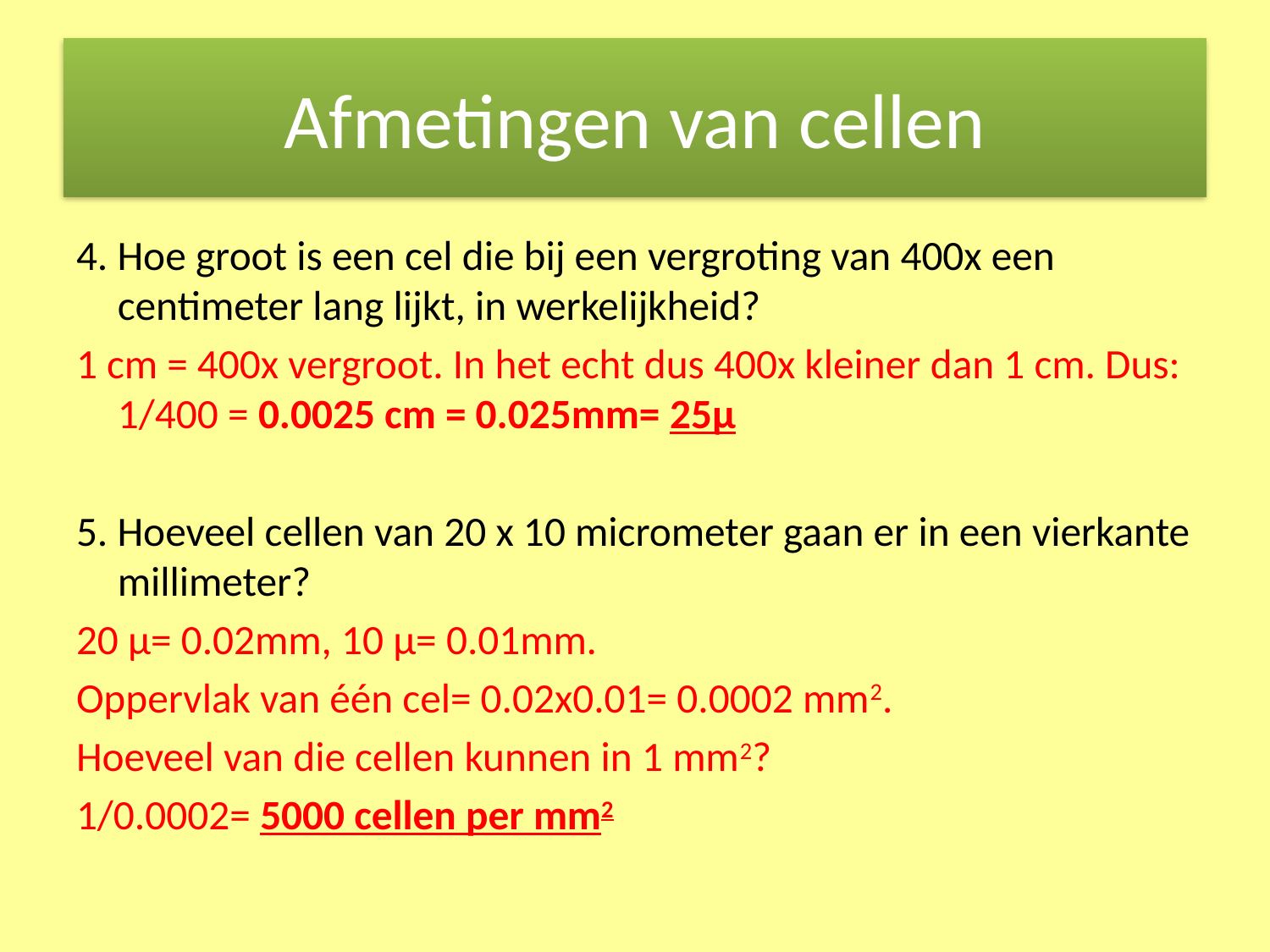

# Afmetingen van cellen
4. Hoe groot is een cel die bij een vergroting van 400x een centimeter lang lijkt, in werkelijkheid?
1 cm = 400x vergroot. In het echt dus 400x kleiner dan 1 cm. Dus: 1/400 = 0.0025 cm = 0.025mm= 25µ

5. Hoeveel cellen van 20 x 10 micrometer gaan er in een vierkante millimeter?
20 µ= 0.02mm, 10 µ= 0.01mm.
Oppervlak van één cel= 0.02x0.01= 0.0002 mm2.
Hoeveel van die cellen kunnen in 1 mm2?
1/0.0002= 5000 cellen per mm2